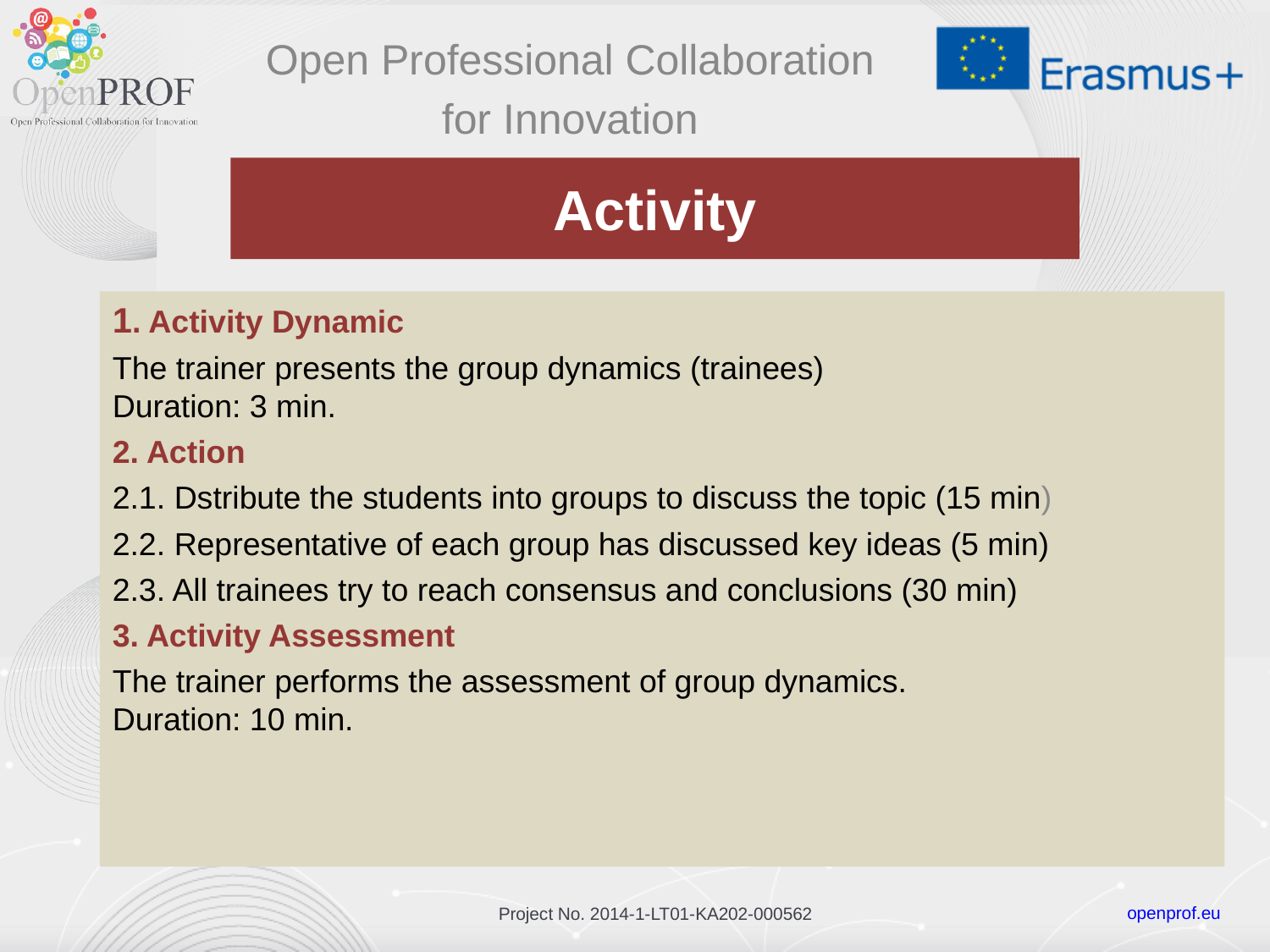

Open Professional Collaboration
for Innovation
# Activity
1. Activity Dynamic
The trainer presents the group dynamics (trainees)
Duration: 3 min.
2. Action
2.1. Dstribute the students into groups to discuss the topic (15 min)
2.2. Representative of each group has discussed key ideas (5 min)
2.3. All trainees try to reach consensus and conclusions (30 min)
3. Activity Assessment
The trainer performs the assessment of group dynamics.
Duration: 10 min.